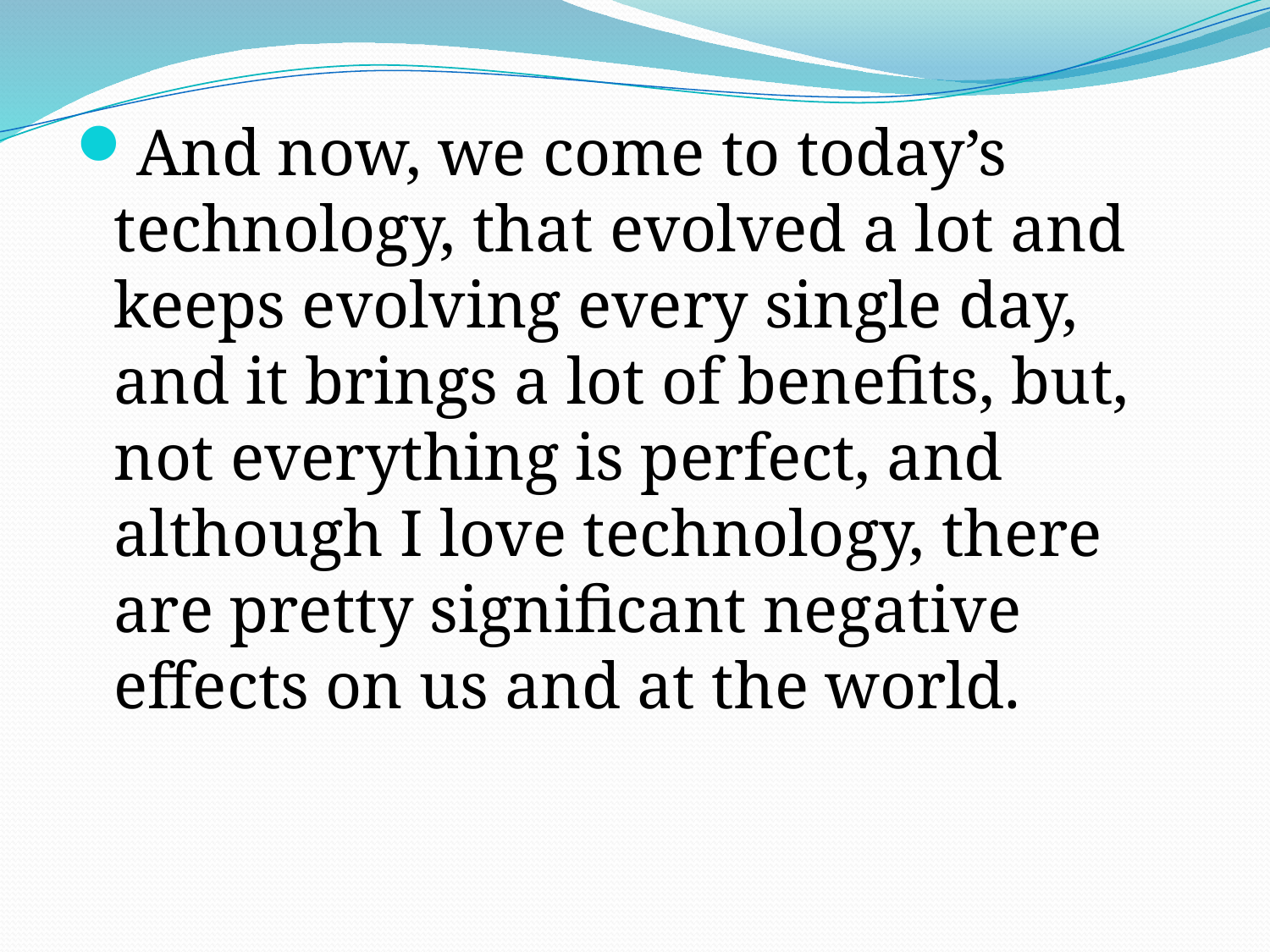

And now, we come to today’s technology, that evolved a lot and keeps evolving every single day, and it brings a lot of benefits, but, not everything is perfect, and although I love technology, there are pretty significant negative effects on us and at the world.